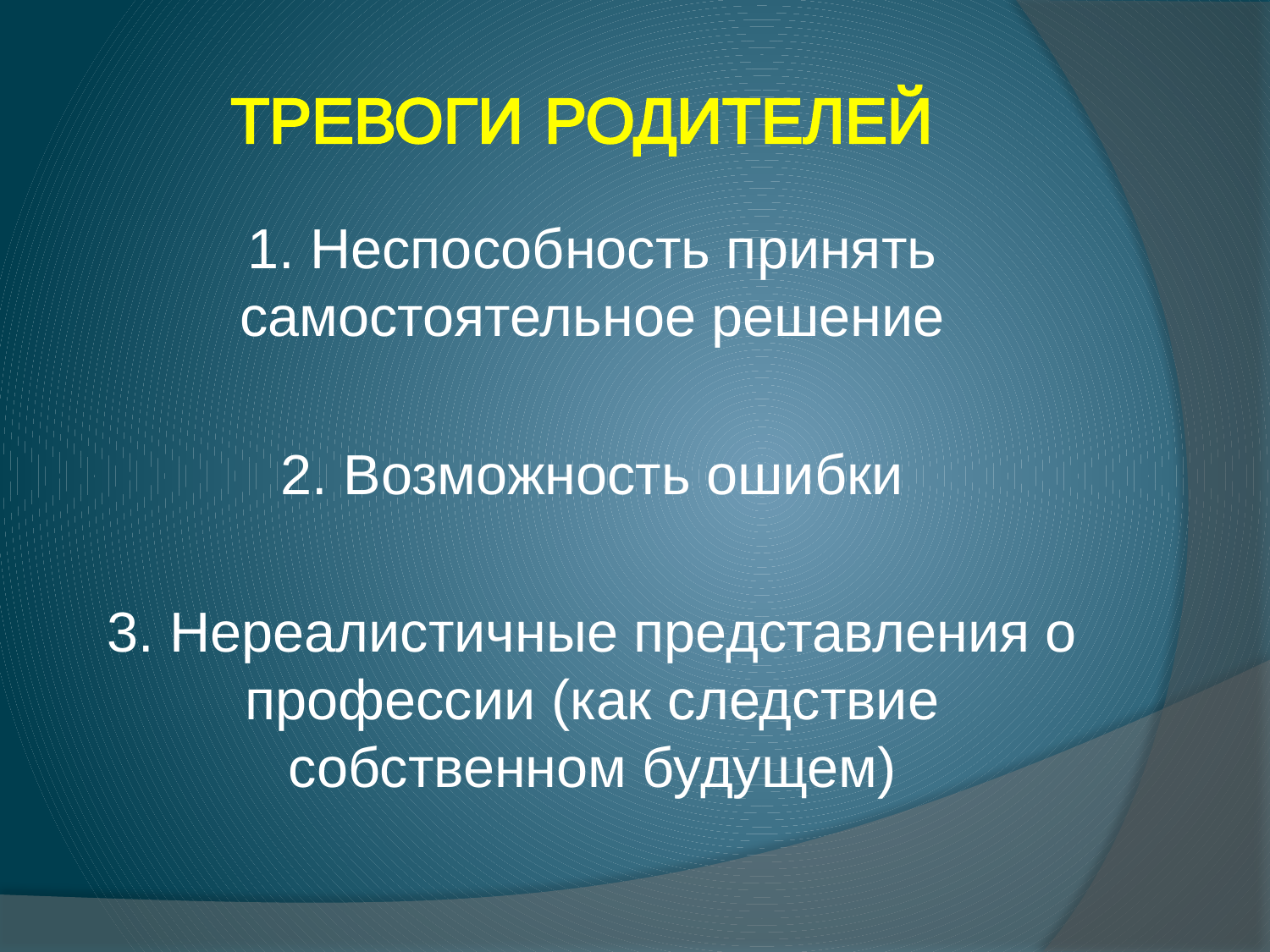

# ТРЕВОГИ РОДИТЕЛЕЙ
1. Неспособность принять самостоятельное решение

2. Возможность ошибки

3. Нереалистичные представления о профессии (как следствие собственном будущем)